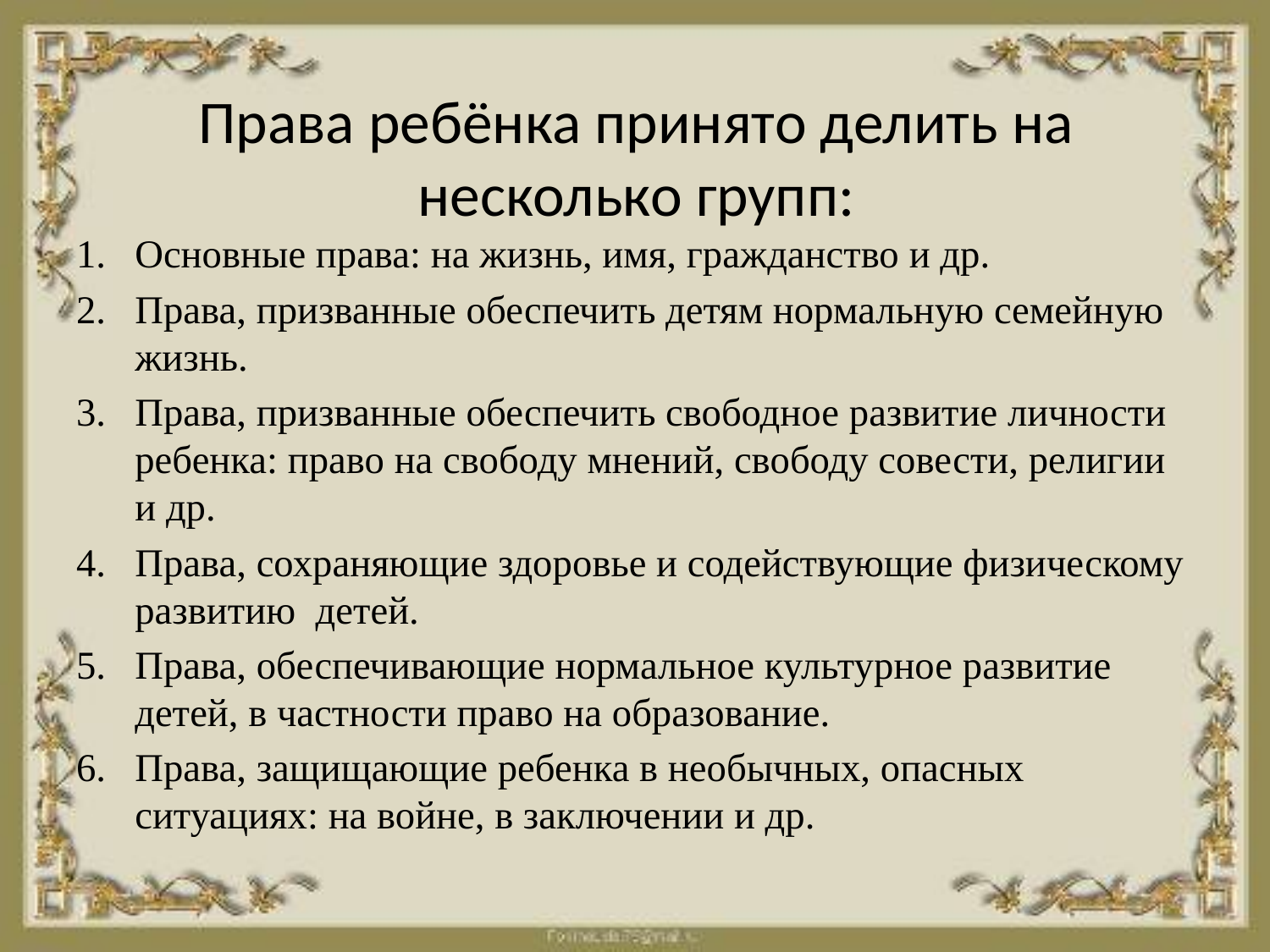

# Права ребёнка принято делить на несколько групп:
Основные права: на жизнь, имя, гражданство и др.
Права, призванные обеспечить детям нормальную семейную жизнь.
Права, призванные обеспечить свободное развитие личности ребенка: право на свободу мнений, свободу совести, религии и др.
Права, сохраняющие здоровье и содействующие физическому развитию  детей.
Права, обеспечивающие нормальное культурное развитие детей, в частности право на образование.
Права, защищающие ребенка в необычных, опасных ситуациях: на войне, в заключении и др.